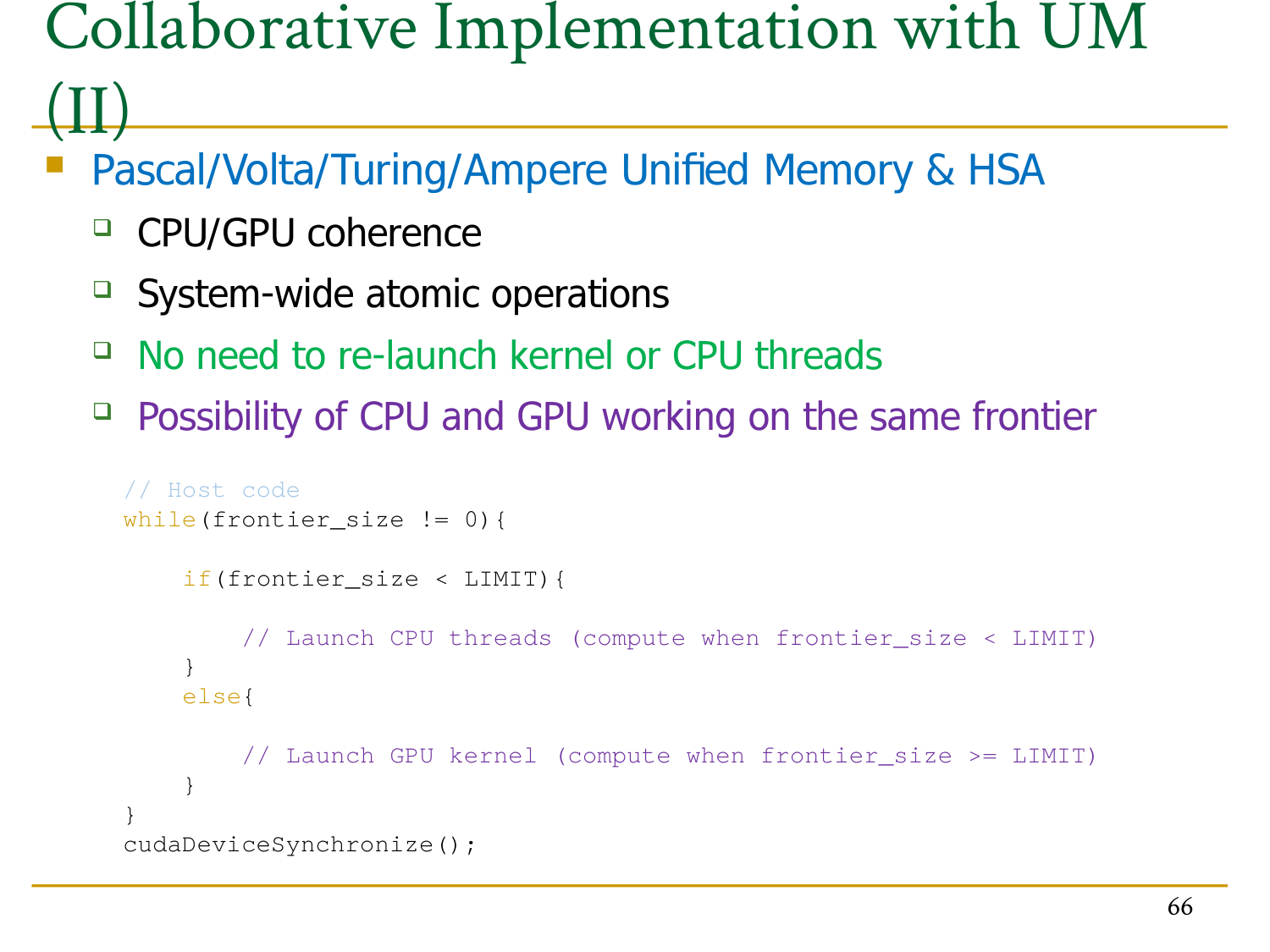

# Collaborative Implementation with UM (II)
Pascal/Volta/Turing/Ampere Unified Memory & HSA
CPU/GPU coherence
System-wide atomic operations
No need to re-launch kernel or CPU threads
Possibility of CPU and GPU working on the same frontier

 // Host code
 while(frontier_size != 0){

     if(frontier_size < LIMIT){

         // Launch CPU threads (compute when frontier_size < LIMIT)
     }
     else{

         // Launch GPU kernel (compute when frontier_size >= LIMIT)
     }
 }
 cudaDeviceSynchronize();
66